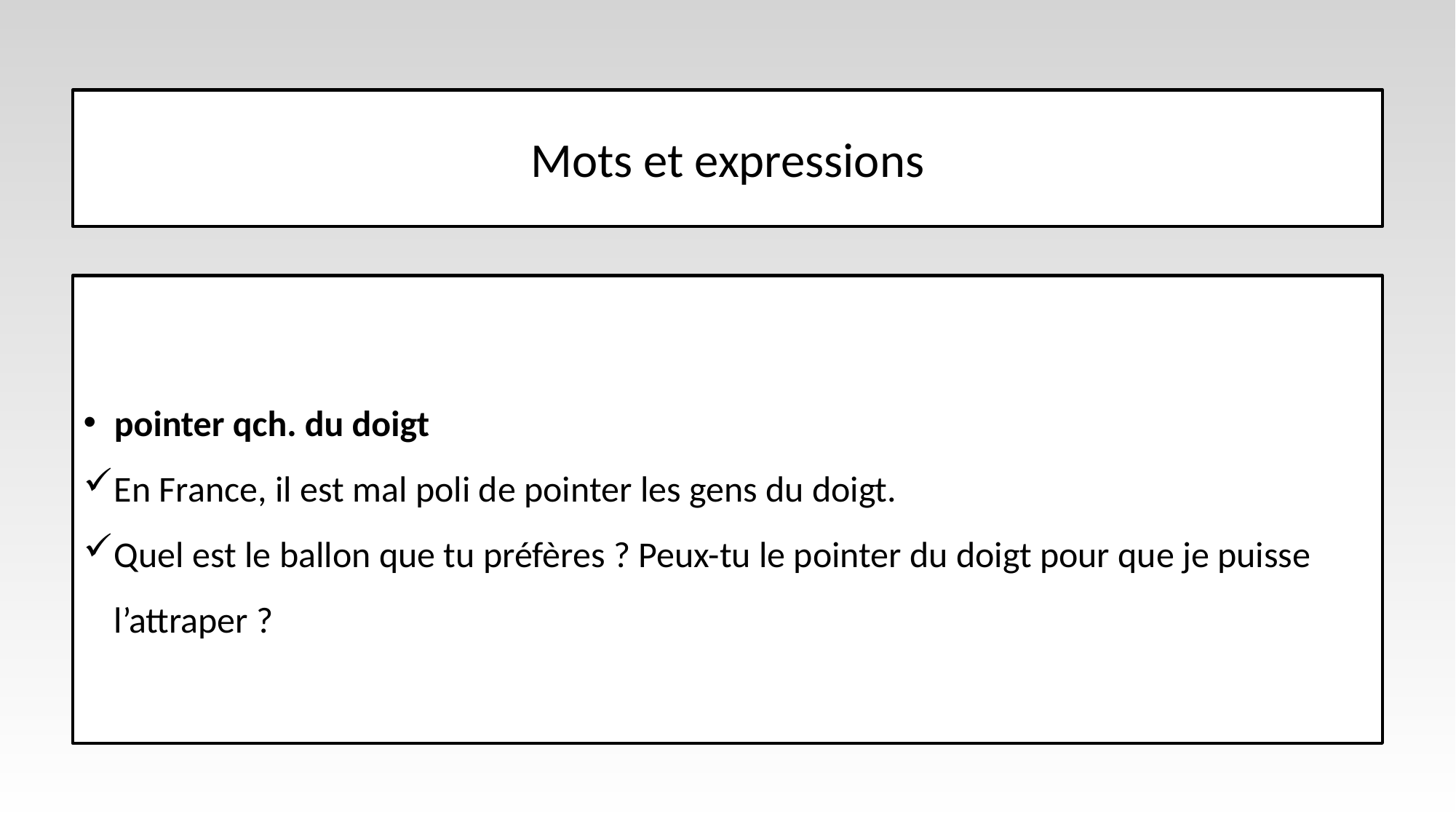

# Mots et expressions
pointer qch. du doigt
En France, il est mal poli de pointer les gens du doigt.
Quel est le ballon que tu préfères ? Peux-tu le pointer du doigt pour que je puisse l’attraper ?